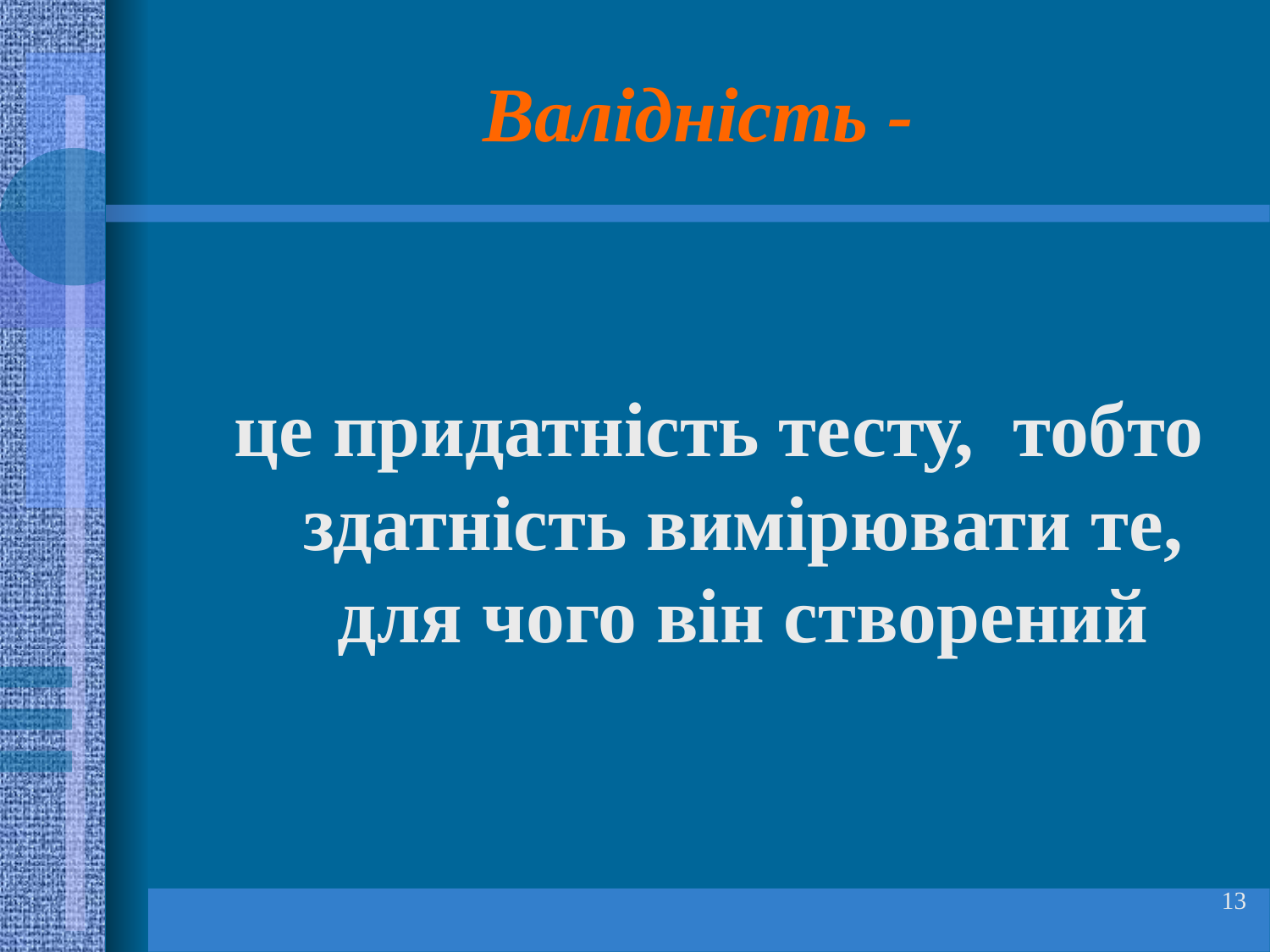

# Валідність -

це придатність тесту,  тобто здатність вимірювати те, для чого він створений
13